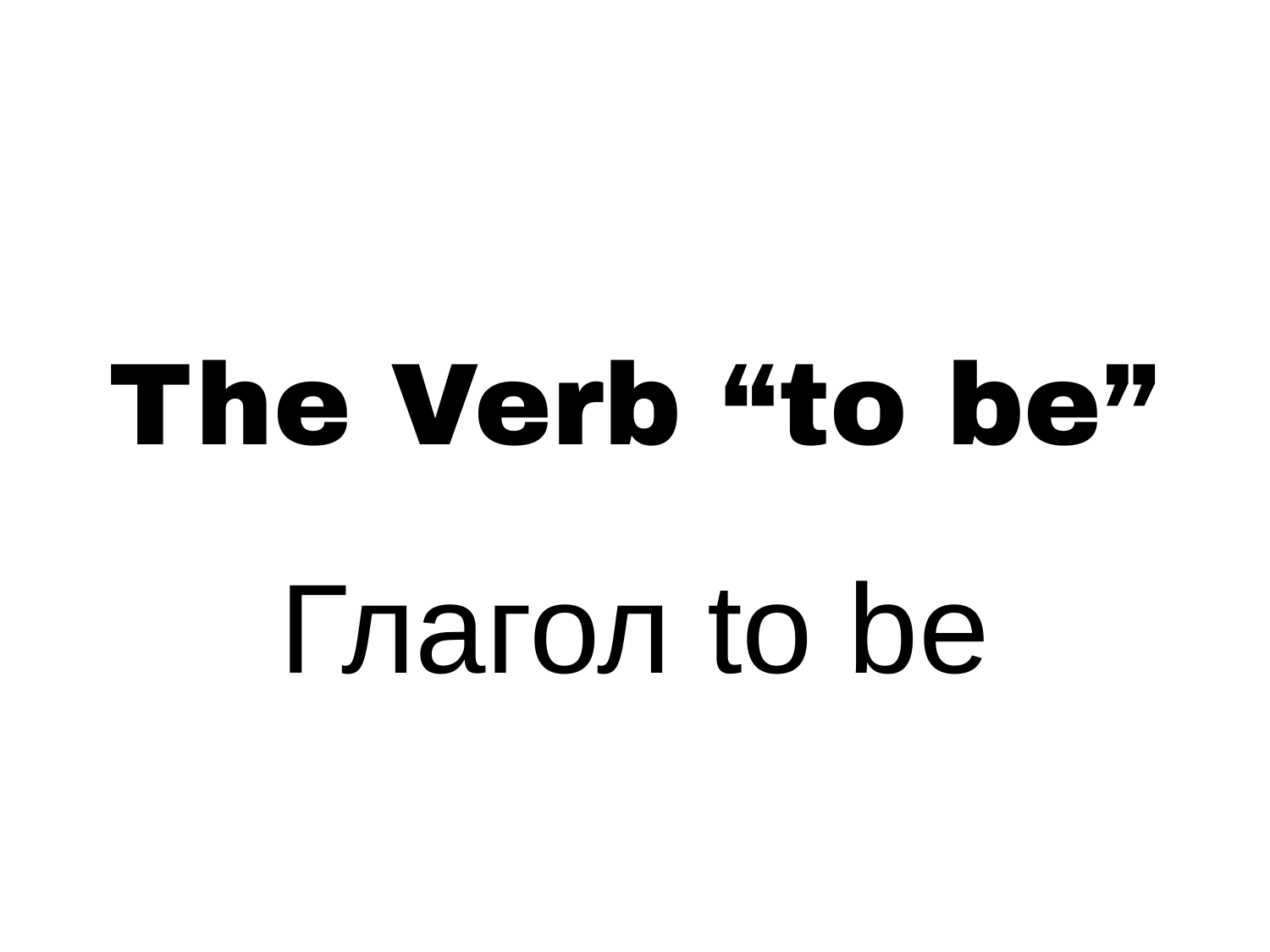

# The Verb “to be”
Глагол to be